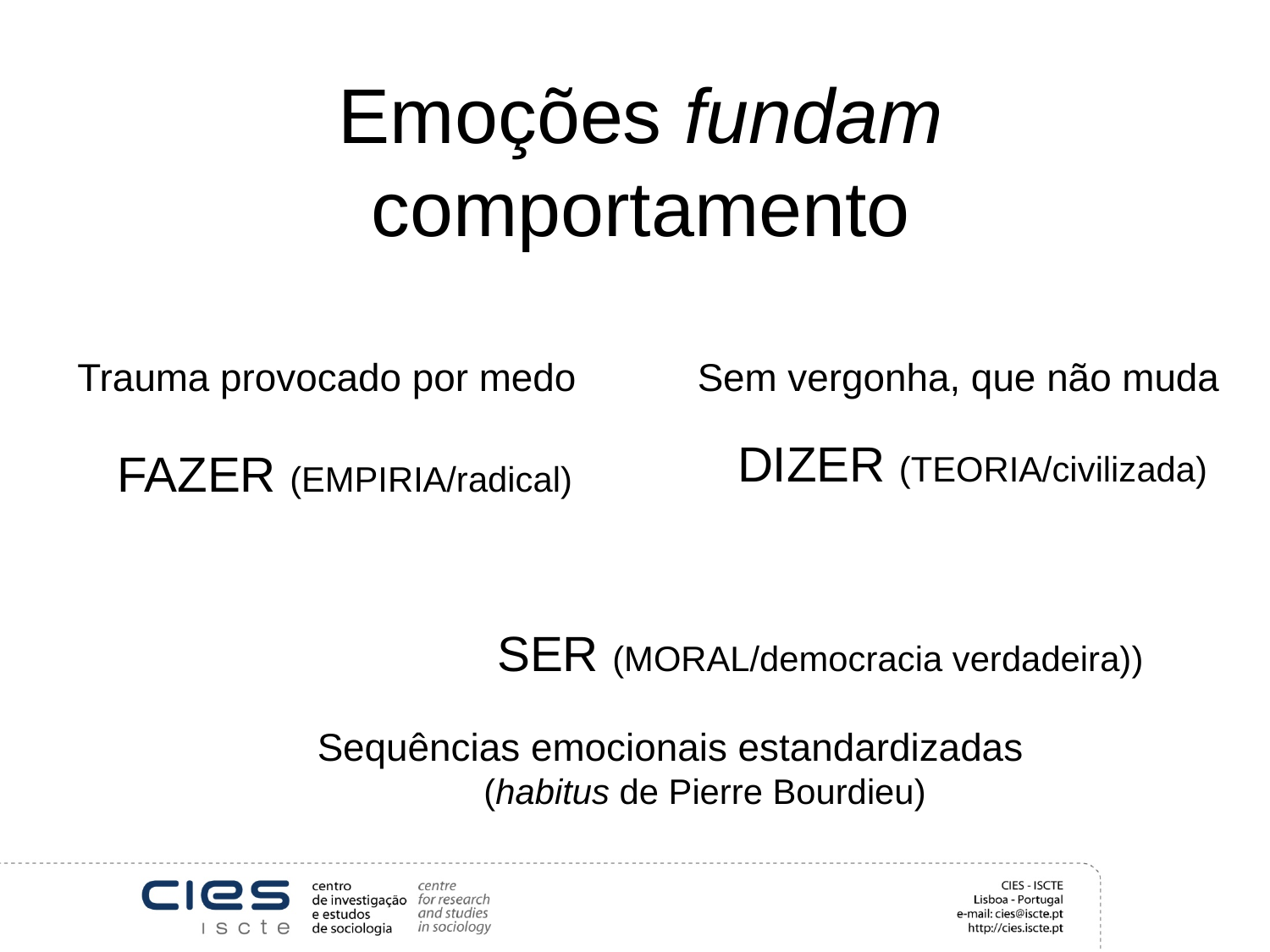

# Emoções fundam comportamento
Trauma provocado por medo
Sem vergonha, que não muda
DIZER (TEORIA/civilizada)
FAZER (EMPIRIA/radical)
SER (MORAL/democracia verdadeira))
Sequências emocionais estandardizadas
(habitus de Pierre Bourdieu)